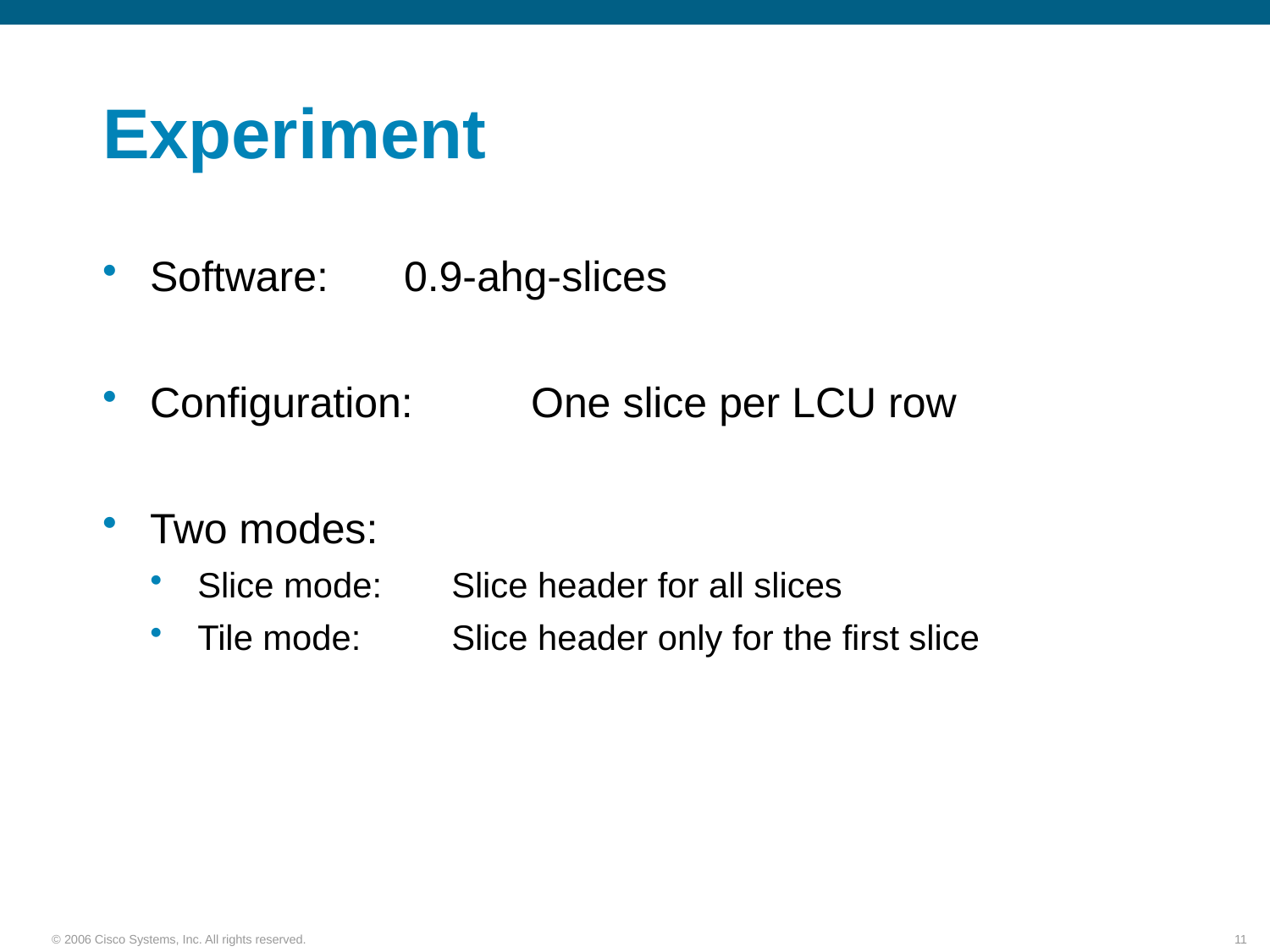

# Experiment
Software:	0.9-ahg-slices

Configuration:	One slice per LCU row

Two modes:
Slice mode: 	Slice header for all slices
Tile mode:	Slice header only for the first slice